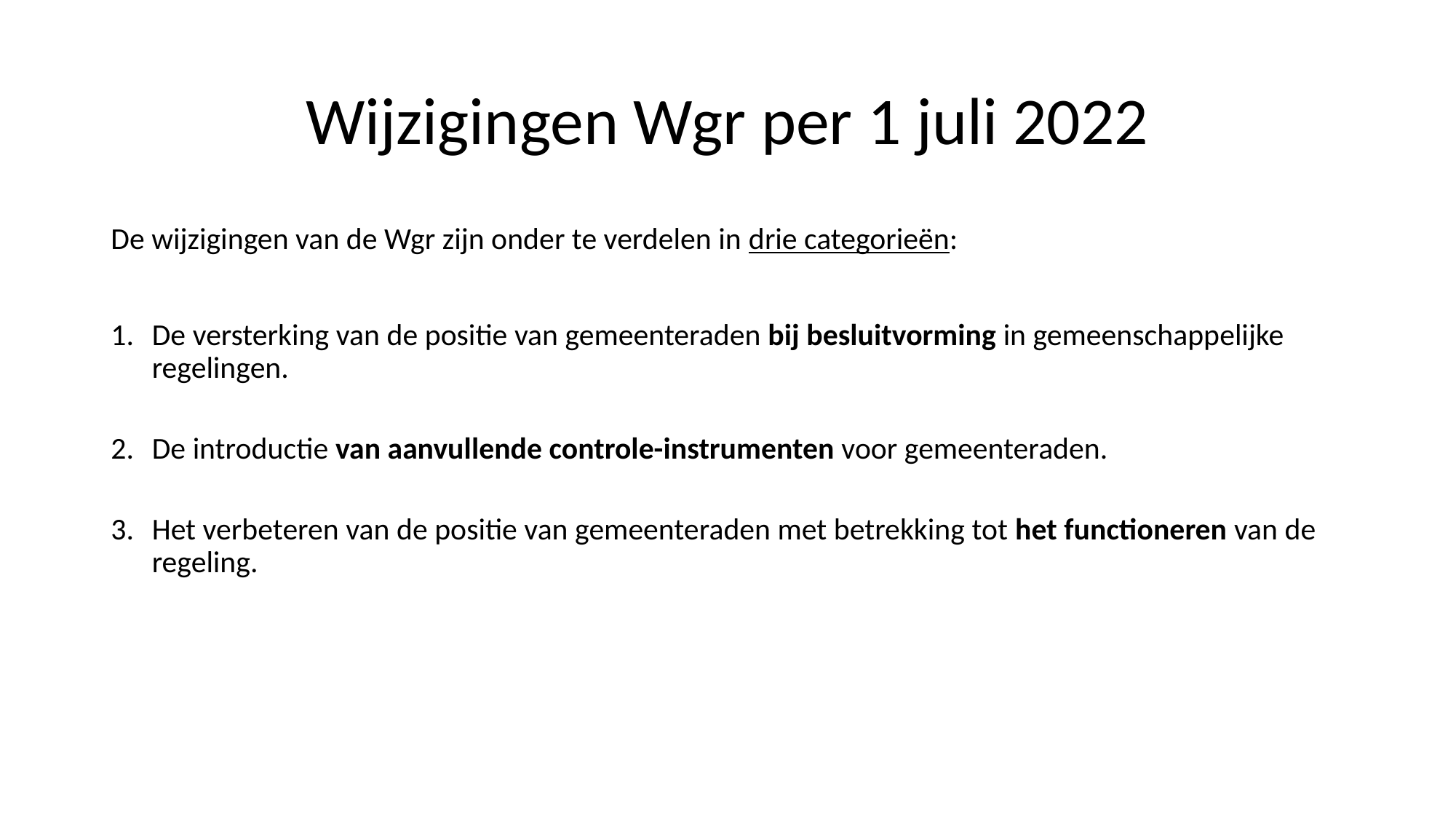

# Wijzigingen Wgr per 1 juli 2022
De wijzigingen van de Wgr zijn onder te verdelen in drie categorieën:

De versterking van de positie van gemeenteraden bij besluitvorming in gemeenschappelijke regelingen.
De introductie van aanvullende controle-instrumenten voor gemeenteraden.
Het verbeteren van de positie van gemeenteraden met betrekking tot het functioneren van de regeling.